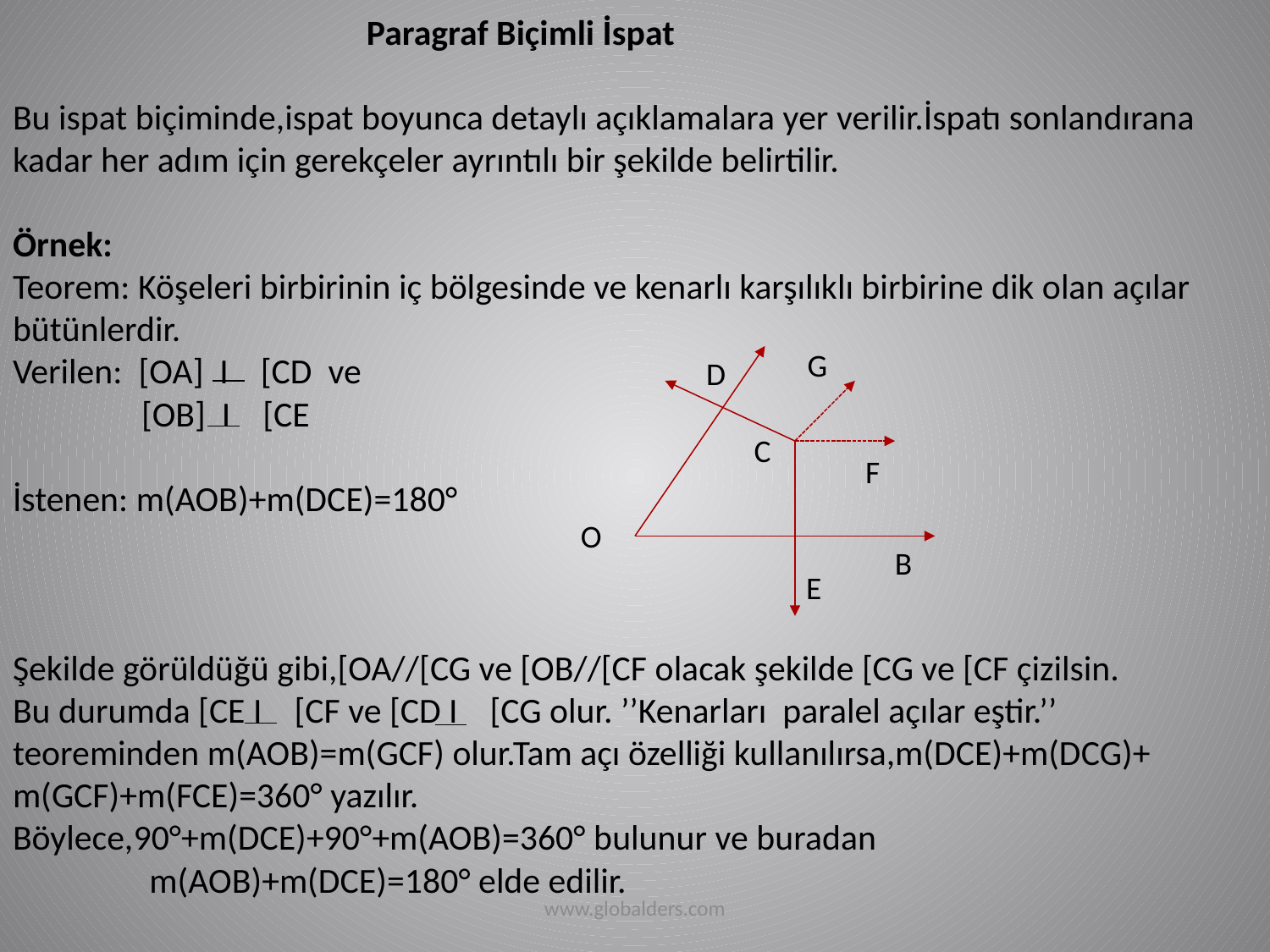

# Paragraf Biçimli İspat Bu ispat biçiminde,ispat boyunca detaylı açıklamalara yer verilir.İspatı sonlandırana kadar her adım için gerekçeler ayrıntılı bir şekilde belirtilir. Örnek: Teorem: Köşeleri birbirinin iç bölgesinde ve kenarlı karşılıklı birbirine dik olan açılar bütünlerdir. Verilen:  [OA]  I    [CD  ve [OB]  I    [CE İstenen: m(AOB)+m(DCE)=180° Şekilde görüldüğü gibi,[OA//[CG ve [OB//[CF olacak şekilde [CG ve [CF çizilsin. Bu durumda [CE I    [CF ve [CD I    [CG olur. ’’Kenarları  paralel açılar eştir.’’ teoreminden m(AOB)=m(GCF) olur.Tam açı özelliği kullanılırsa,m(DCE)+m(DCG)+ m(GCF)+m(FCE)=360° yazılır. Böylece,90°+m(DCE)+90°+m(AOB)=360° bulunur ve buradan m(AOB)+m(DCE)=180° elde edilir.
G
D
C
F
O
B
E
www.globalders.com